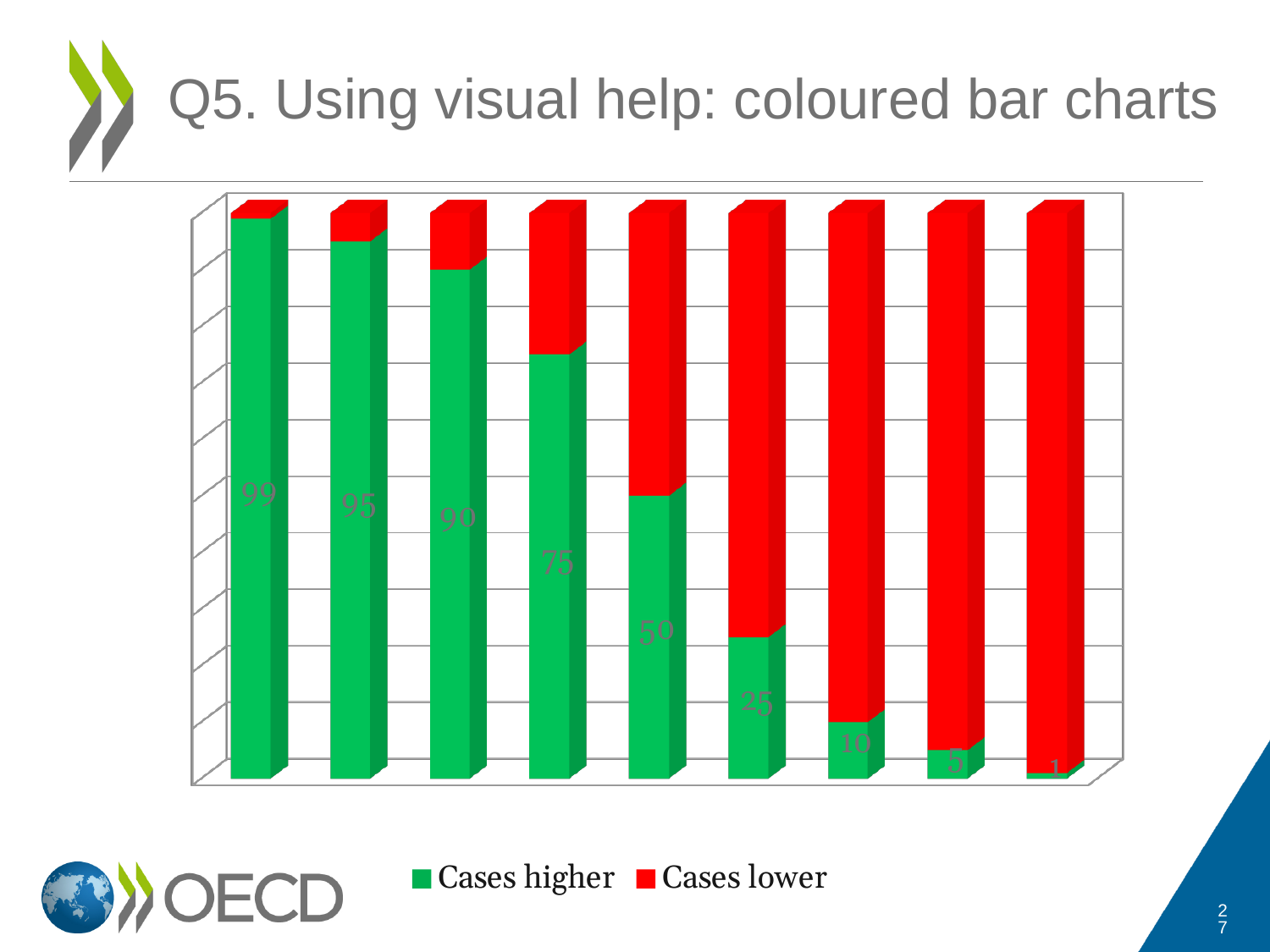

# Q5. Using visual help: coloured bar charts

[unsupported chart]

27